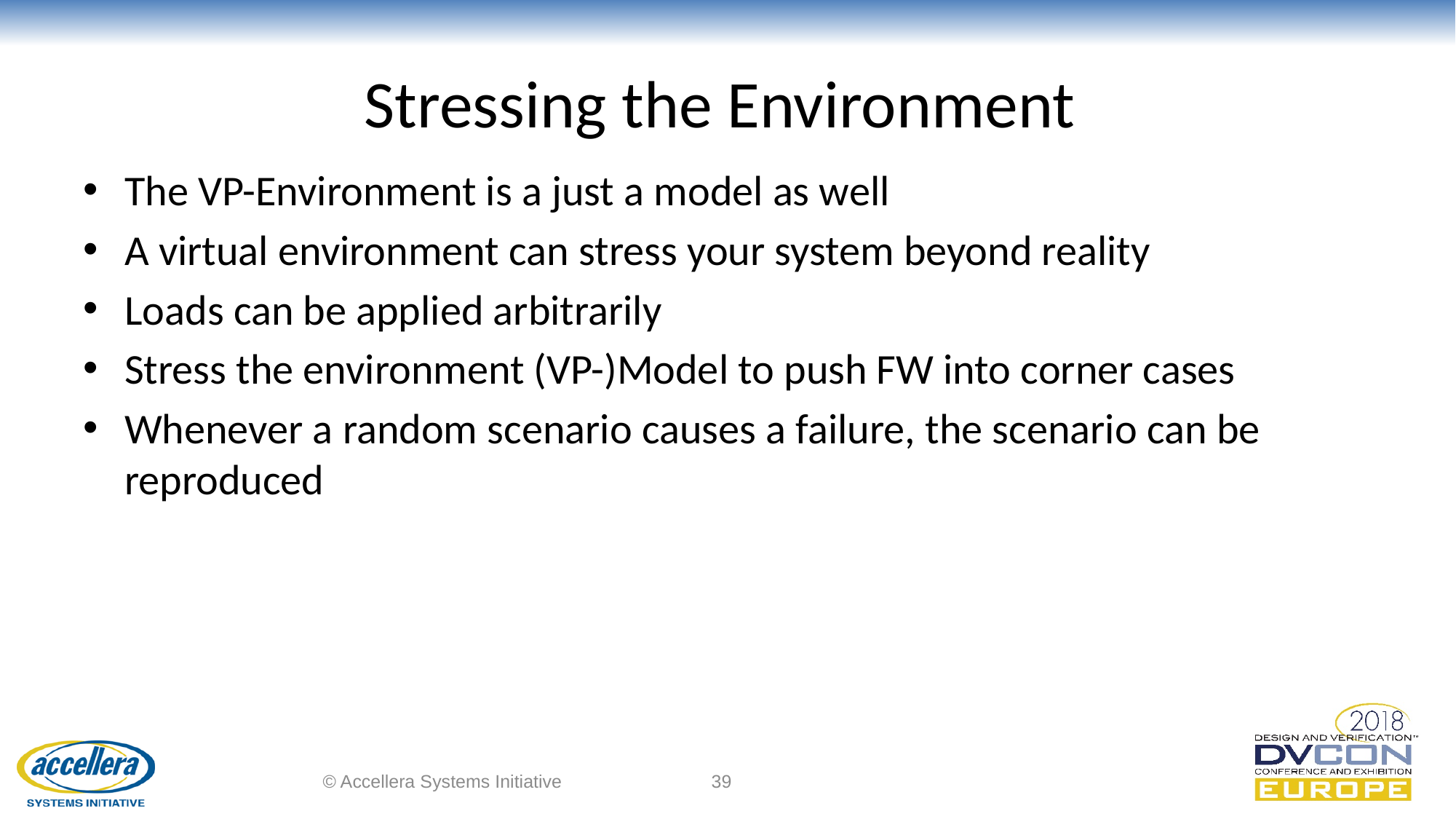

# Stressing the Environment
The VP-Environment is a just a model as well
A virtual environment can stress your system beyond reality
Loads can be applied arbitrarily
Stress the environment (VP-)Model to push FW into corner cases
Whenever a random scenario causes a failure, the scenario can be reproduced
© Accellera Systems Initiative
39